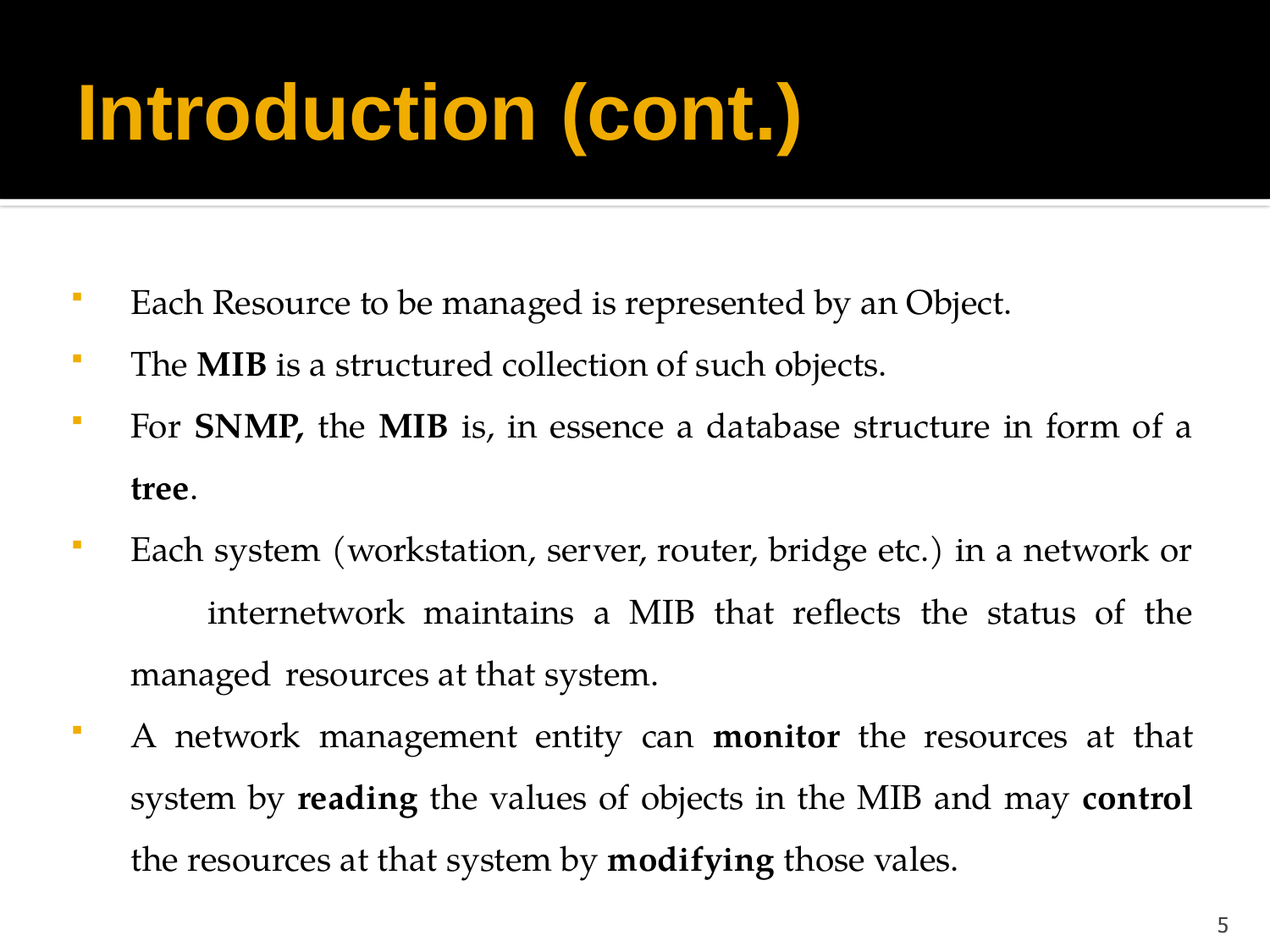

# Introduction (cont.)
Each Resource to be managed is represented by an Object.
The MIB is a structured collection of such objects.
For SNMP, the MIB is, in essence a database structure in form of a tree.
Each system (workstation, server, router, bridge etc.) in a network or 	internetwork maintains a MIB that reflects the status of the managed 	resources at that system.
A network management entity can monitor the resources at that system by reading the values of objects in the MIB and may control the resources at that system by modifying those vales.

5